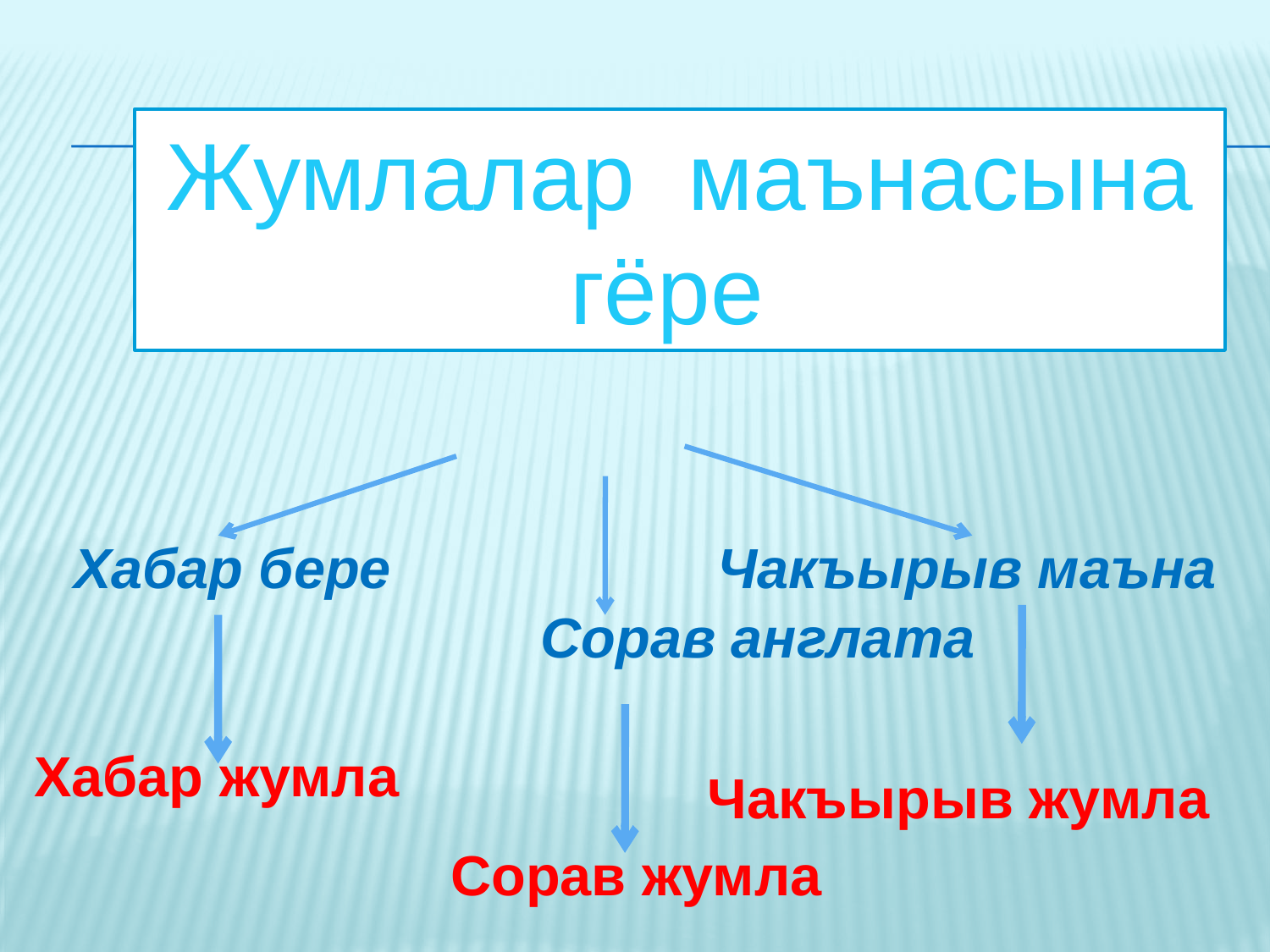

Жумлалар  маънасына гёре
Хабар бере
Чакъырыв маъна
Сорав англата
Хабар жумла
Чакъырыв жумла
Сорав жумла